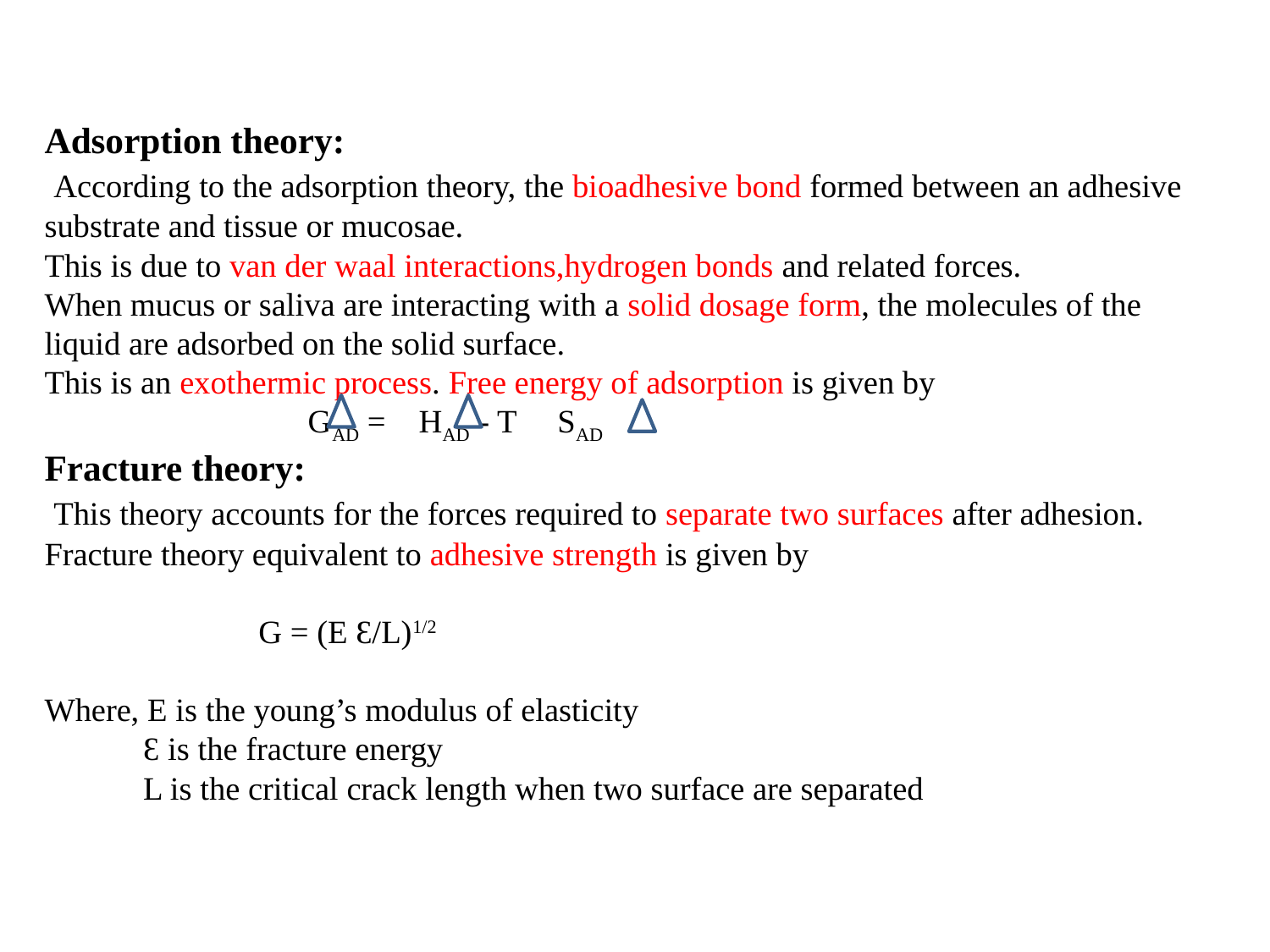

# Adsorption theory: According to the adsorption theory, the bioadhesive bond formed between an adhesive substrate and tissue or mucosae. This is due to van der waal interactions,hydrogen bonds and related forces. When mucus or saliva are interacting with a solid dosage form, the molecules of the liquid are adsorbed on the solid surface. This is an exothermic process. Free energy of adsorption is given by Gad =    had  - t     sad Fracture theory: This theory accounts for the forces required to separate two surfaces after adhesion. Fracture theory equivalent to adhesive strength is given by G = (E Ɛ/L)1/2   Where, E is the young’s modulus of elasticity Ɛ is the fracture energy L is the critical crack length when two surface are separated